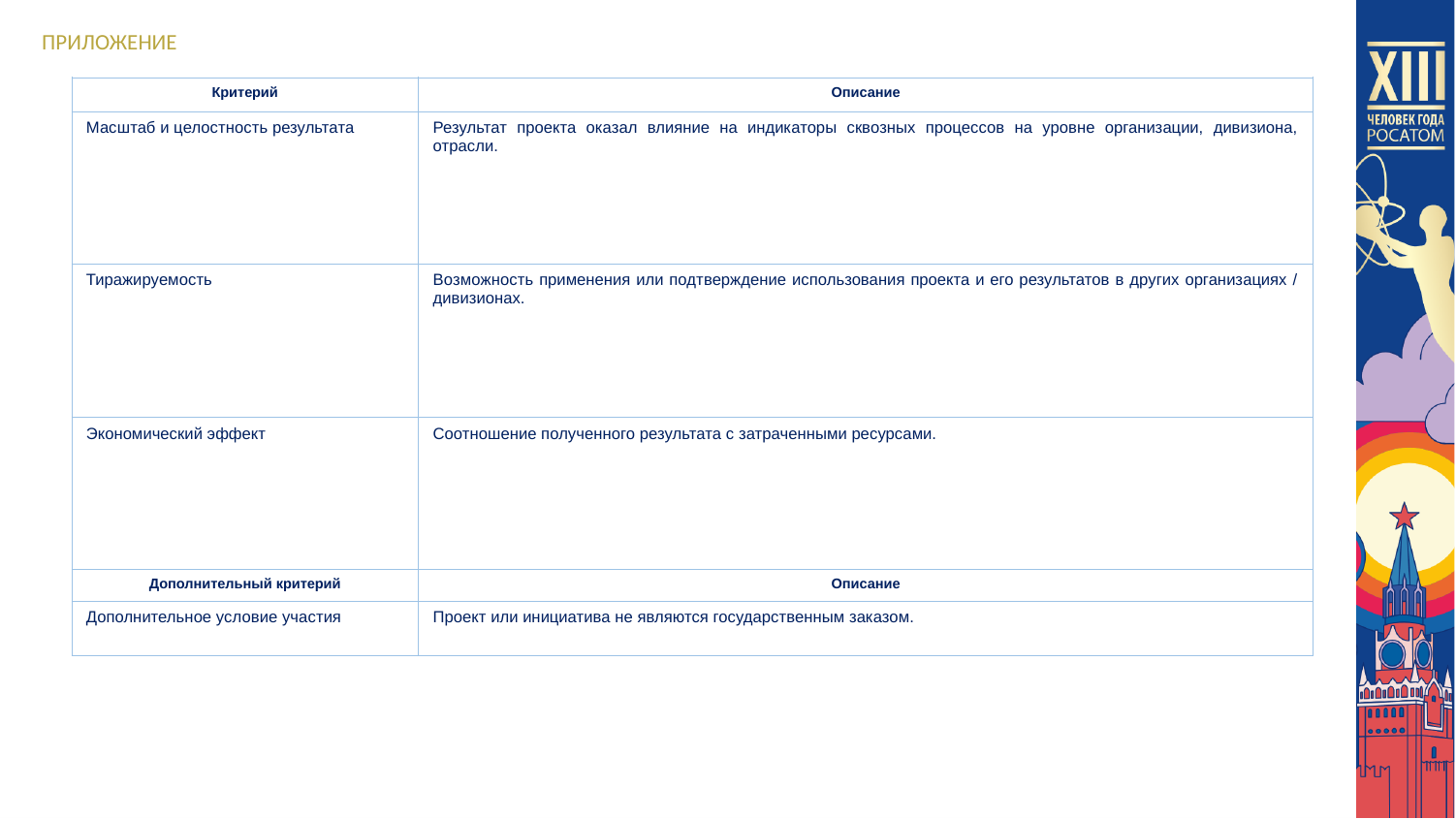

ПРИЛОЖЕНИЕ
| Критерий | Описание |
| --- | --- |
| Масштаб и целостность результата | Результат проекта оказал влияние на индикаторы сквозных процессов на уровне организации, дивизиона, отрасли. |
| Тиражируемость | Возможность применения или подтверждение использования проекта и его результатов в других организациях / дивизионах. |
| Экономический эффект | Соотношение полученного результата с затраченными ресурсами. |
| Дополнительный критерий | Описание |
| Дополнительное условие участия | Проект или инициатива не являются государственным заказом. |